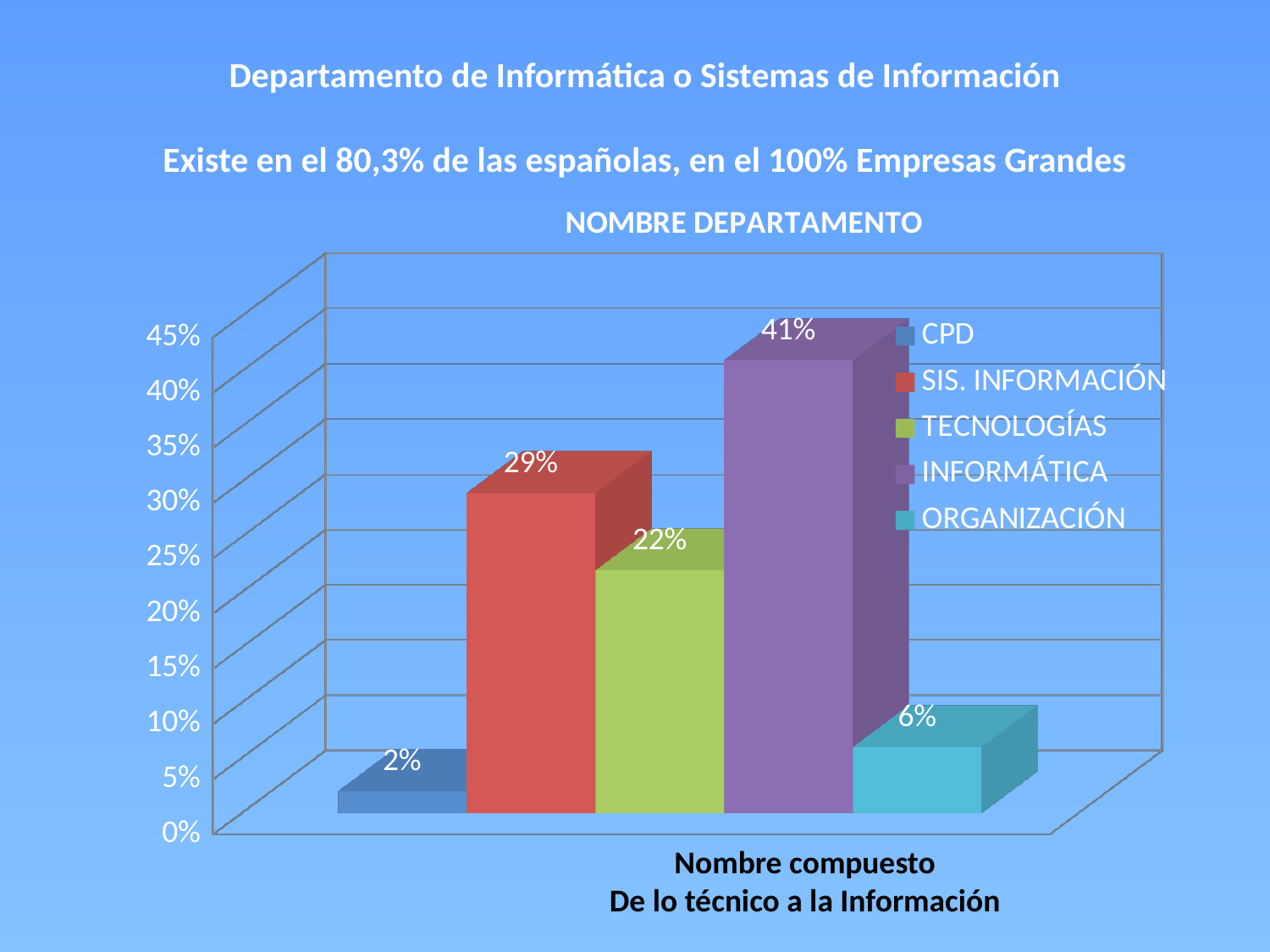

Departamento de Informática o Sistemas de Información

Existe en el 80,3% de las españolas, en el 100% Empresas Grandes

[unsupported chart]

Nombre compuesto
De lo técnico a la Información